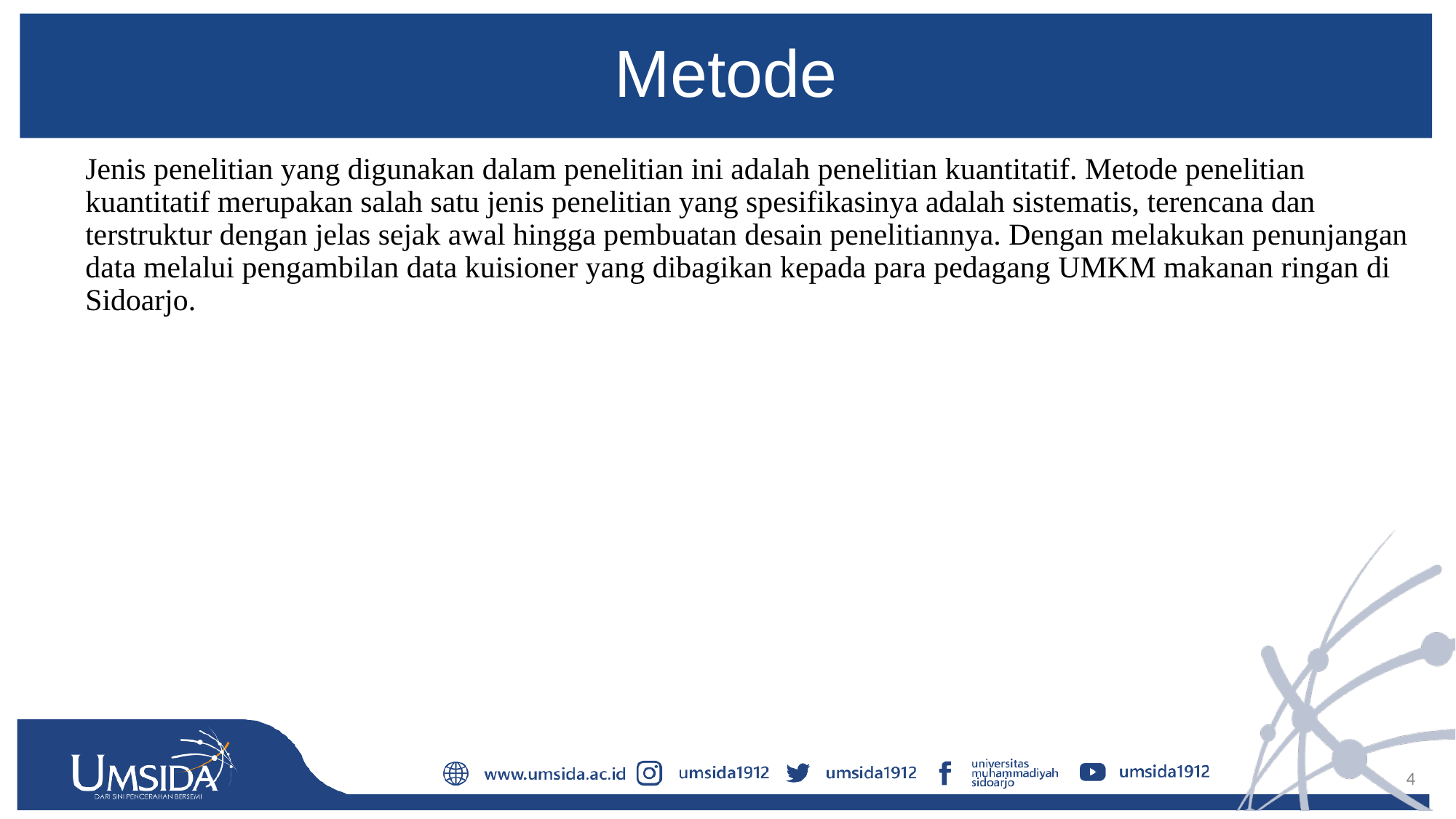

# Metode
	Jenis penelitian yang digunakan dalam penelitian ini adalah penelitian kuantitatif. Metode penelitian kuantitatif merupakan salah satu jenis penelitian yang spesifikasinya adalah sistematis, terencana dan terstruktur dengan jelas sejak awal hingga pembuatan desain penelitiannya. Dengan melakukan penunjangan data melalui pengambilan data kuisioner yang dibagikan kepada para pedagang UMKM makanan ringan di Sidoarjo.